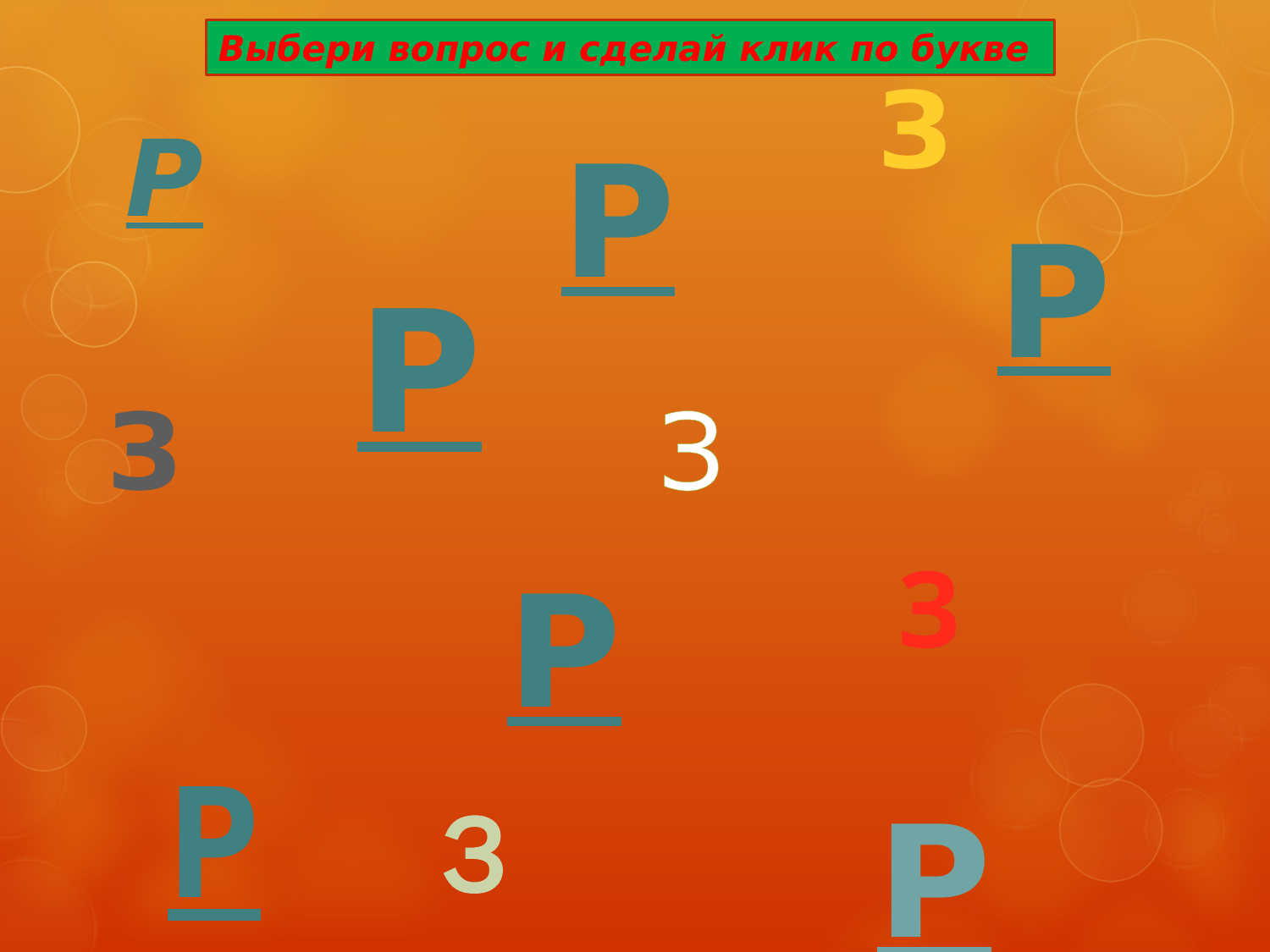

Выбери вопрос и сделай клик по букве
З
Р
Р
Р
Р
З
З
З
Р
Р
Р
З